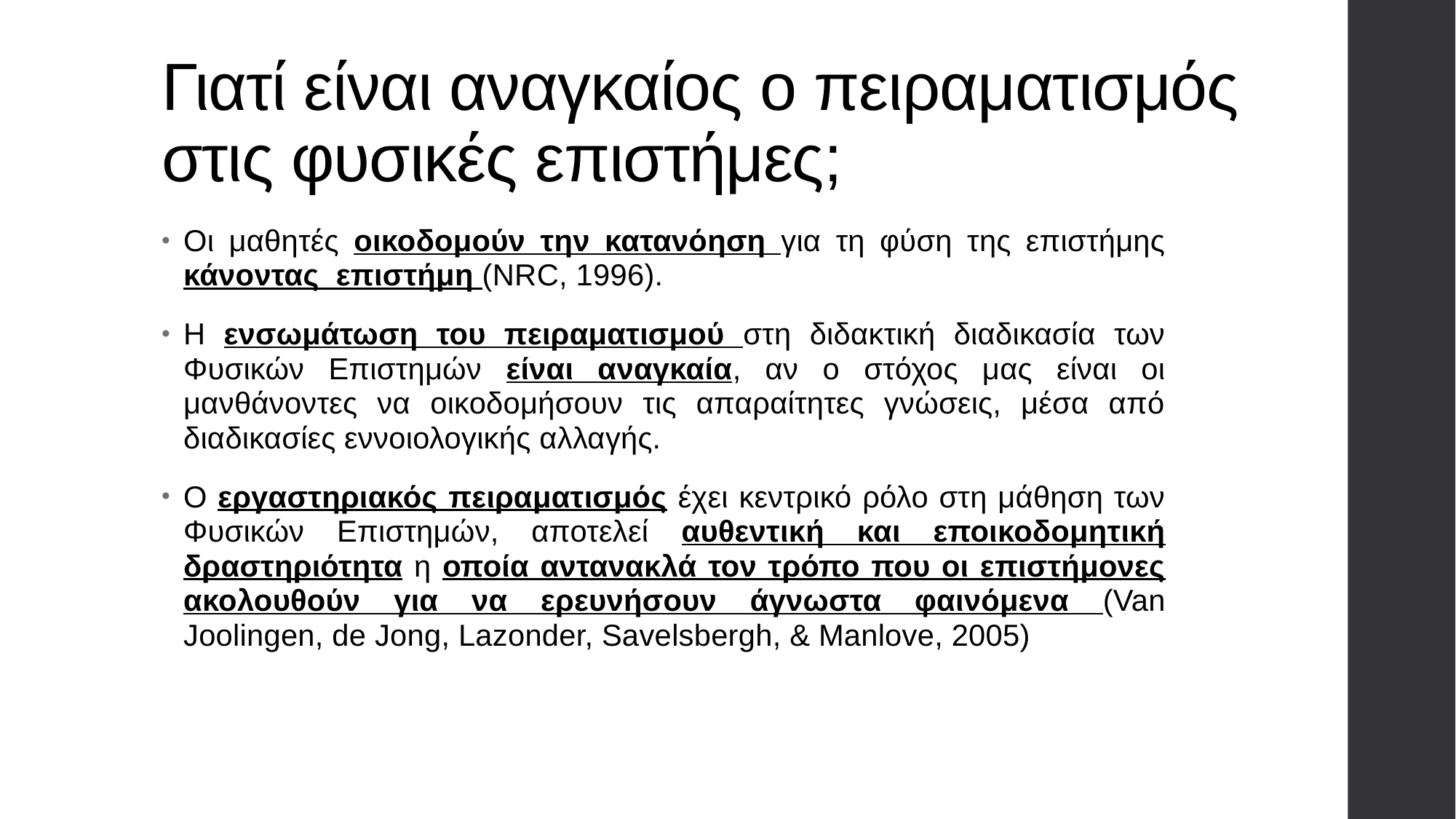

# Γιατί είναι αναγκαίος ο πειραματισμός στις φυσικές επιστήμες;
Οι μαθητές οικοδομούν την κατανόηση για τη φύση της επιστήμης κάνοντας  επιστήμη (NRC, 1996).
Η ενσωμάτωση του πειραματισμού στη διδακτική διαδικασία των Φυσικών Επιστημών είναι αναγκαία, αν ο στόχος μας είναι οι μανθάνοντες να οικοδομήσουν τις απαραίτητες γνώσεις, μέσα από διαδικασίες εννοιολογικής αλλαγής.
Ο εργαστηριακός πειραματισμός έχει κεντρικό ρόλο στη μάθηση των Φυσικών Επιστημών, αποτελεί αυθεντική και εποικοδομητική δραστηριότητα η οποία αντανακλά τον τρόπο που οι επιστήμονες ακολουθούν για να ερευνήσουν άγνωστα φαινόμενα (Van Joolingen, de Jong, Lazonder, Savelsbergh, & Manlove, 2005)